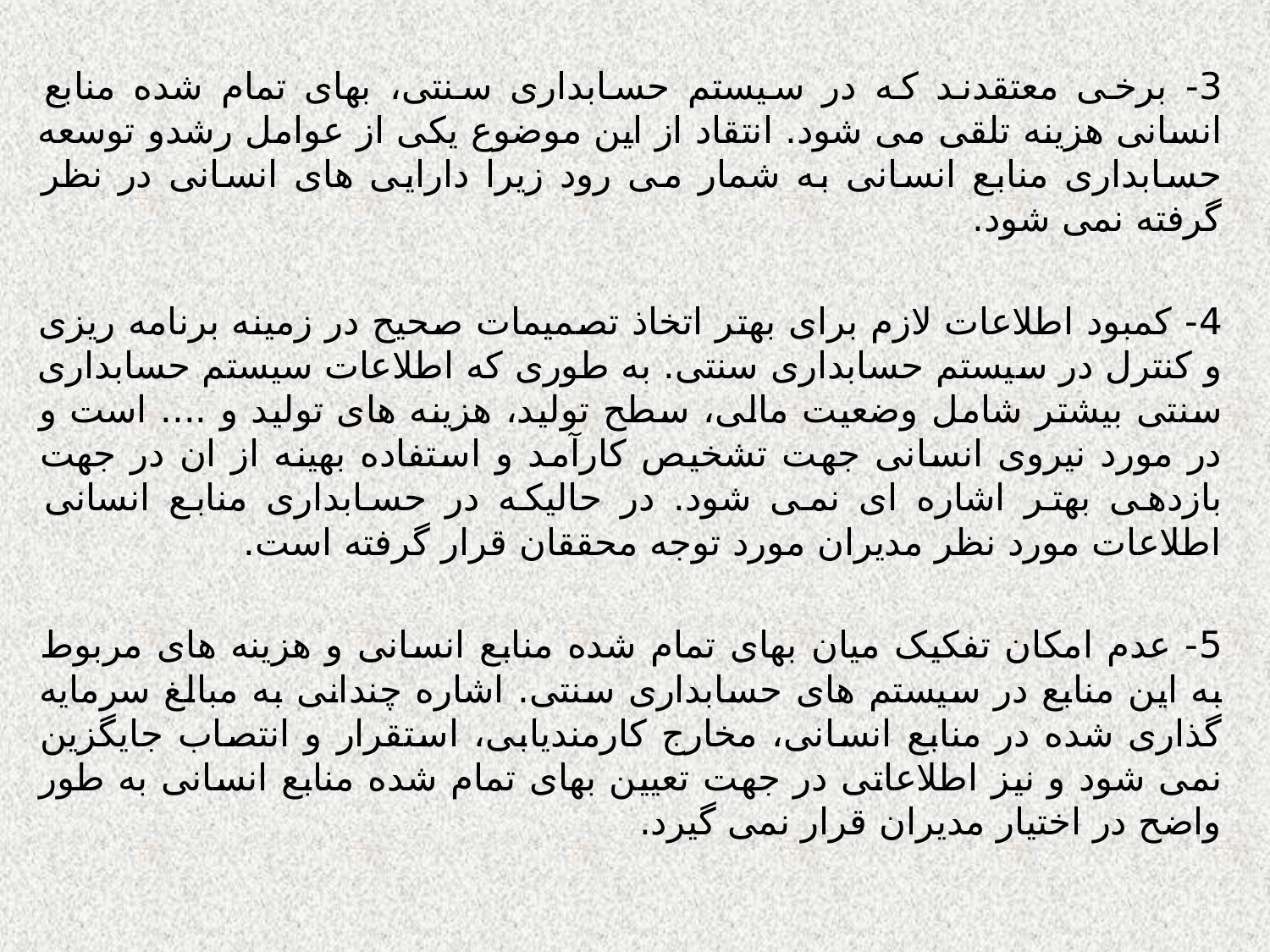

3- برخی معتقدند که در سیستم حسابداری سنتی، بهای تمام شده منابع انسانی هزینه تلقی می شود. انتقاد از این موضوع یکی از عوامل رشدو توسعه حسابداری منابع انسانی به شمار می رود زیرا دارایی های انسانی در نظر گرفته نمی شود.

4- کمبود اطلاعات لازم برای بهتر اتخاذ تصمیمات صحیح در زمینه برنامه ریزی و کنترل در سیستم حسابداری سنتی. به طوری که اطلاعات سیستم حسابداری سنتی بیشتر شامل وضعیت مالی، سطح تولید، هزینه های تولید و .... است و در مورد نیروی انسانی جهت تشخیص کارآمد و استفاده بهینه از ان در جهت بازدهی بهتر اشاره ای نمی شود. در حالیکه در حسابداری منابع انسانی اطلاعات مورد نظر مدیران مورد توجه محققان قرار گرفته است.

5- عدم امکان تفکیک میان بهای تمام شده منابع انسانی و هزینه های مربوط به این منابع در سیستم های حسابداری سنتی. اشاره چندانی به مبالغ سرمایه گذاری شده در منابع انسانی، مخارج کارمندیابی، استقرار و انتصاب جایگزین نمی شود و نیز اطلاعاتی در جهت تعیین بهای تمام شده منابع انسانی به طور واضح در اختیار مدیران قرار نمی گیرد.